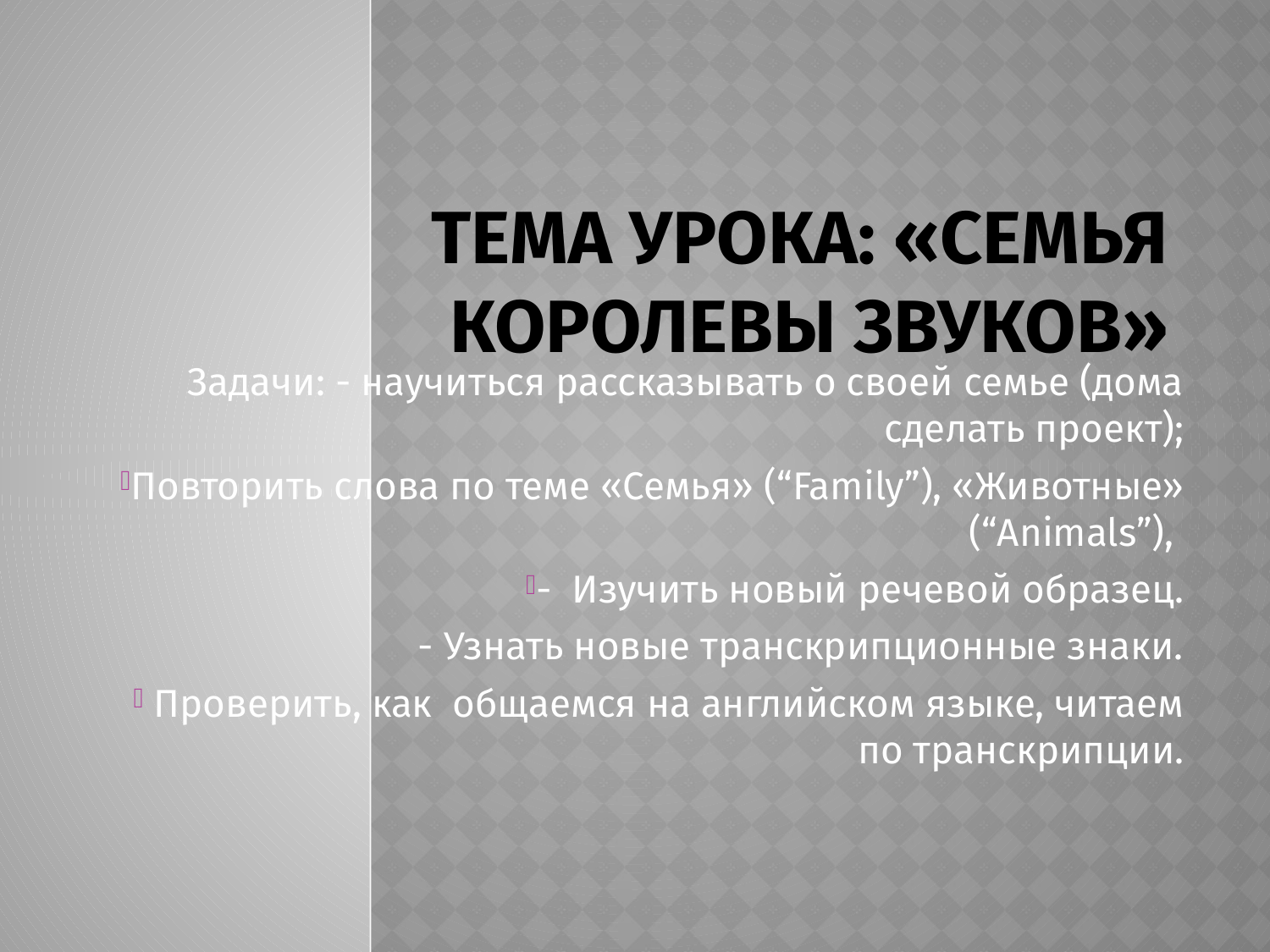

# Тема урока: «Семья Королевы звуков»
Задачи: - научиться рассказывать о своей семье (дома сделать проект);
Повторить слова по теме «Семья» (“Family”), «Животные» (“Animals”),
-  Изучить новый речевой образец.
- Узнать новые транскрипционные знаки.
 Проверить, как  общаемся на английском языке, читаем по транскрипции.